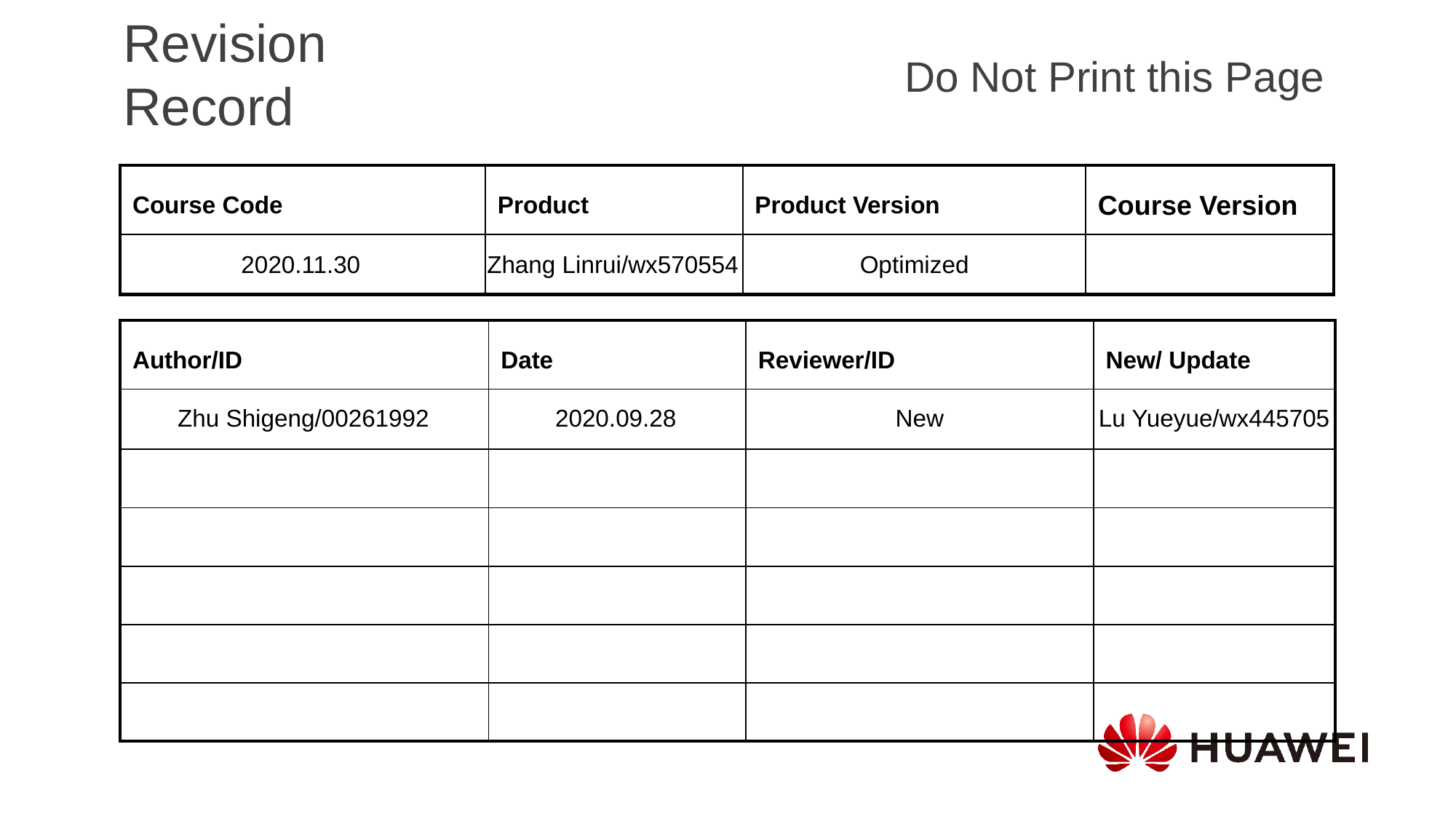

2020.11.30
Zhang Linrui/wx570554
Optimized

Zhu Shigeng/00261992
2020.09.28
New
Lu Yueyue/wx445705